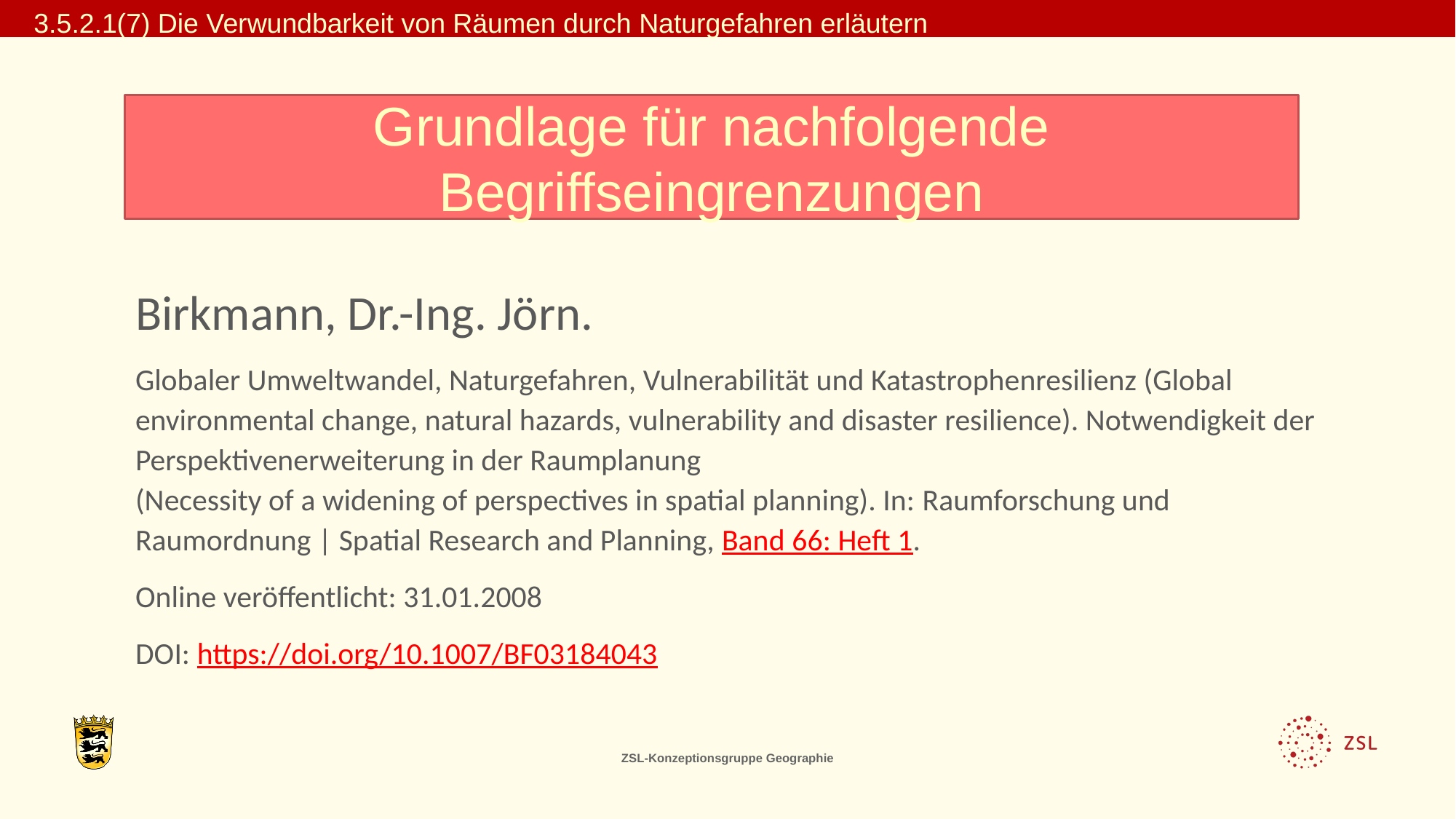

3.5.2.1(7) Die Verwundbarkeit von Räumen durch Naturgefahren erläutern
Grundlage für nachfolgende Begriffseingrenzungen
Birkmann, Dr.-Ing. Jörn.
Globaler Umweltwandel, Naturgefahren, Vulnerabilität und Katastrophenresilienz (Global environmental change, natural hazards, vulnerability and disaster resilience). Notwendigkeit der Perspektivenerweiterung in der Raumplanung
(Necessity of a widening of perspectives in spatial planning). In: Raumforschung und Raumordnung | Spatial Research and Planning, Band 66: Heft 1.
Online veröffentlicht: 31.01.2008
DOI: https://doi.org/10.1007/BF03184043

ZSL-Konzeptionsgruppe Geographie